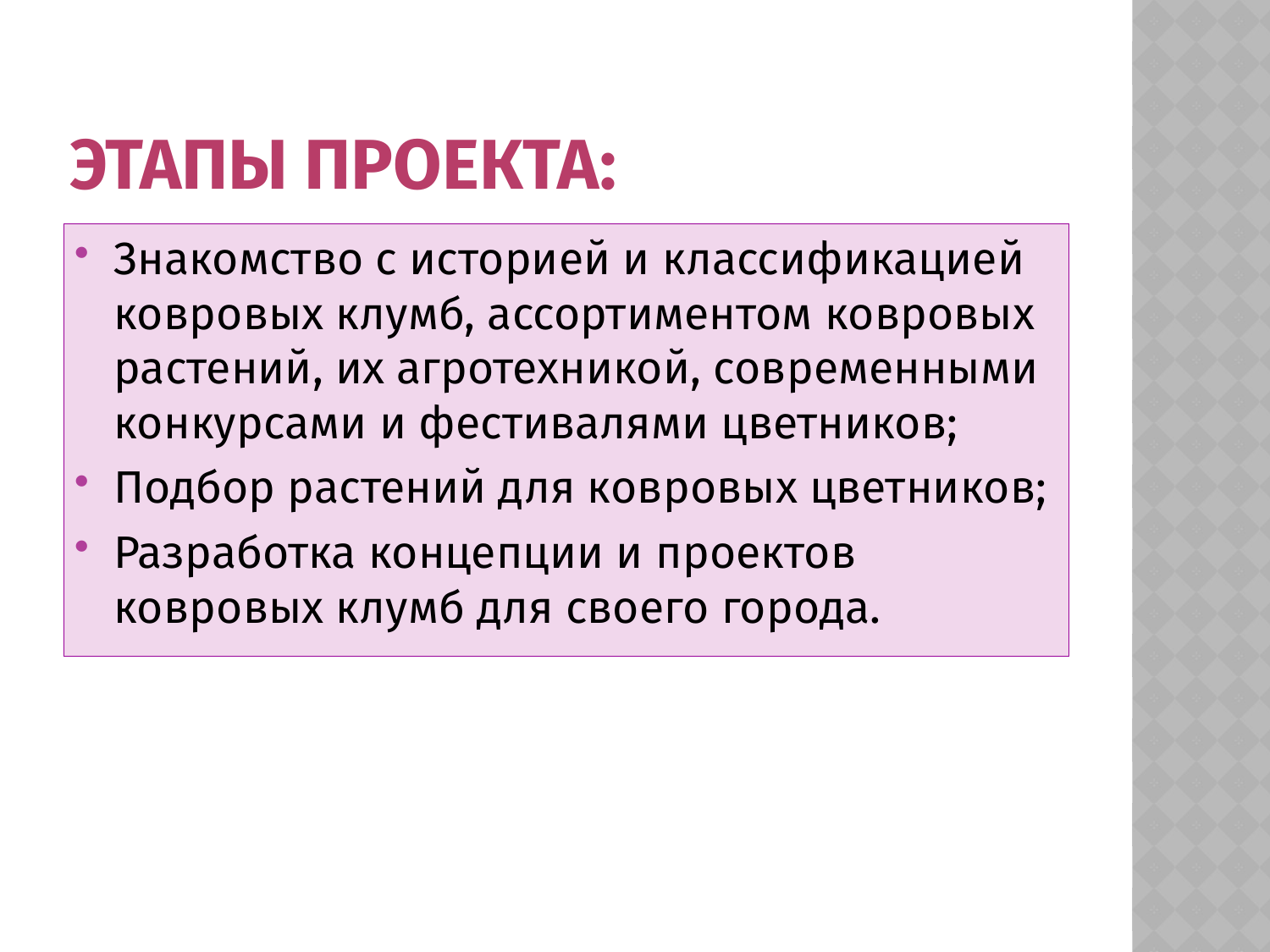

# Этапы проекта:
Знакомство с историей и классификацией ковровых клумб, ассортиментом ковровых растений, их агротехникой, современными конкурсами и фестивалями цветников;
Подбор растений для ковровых цветников;
Разработка концепции и проектов ковровых клумб для своего города.